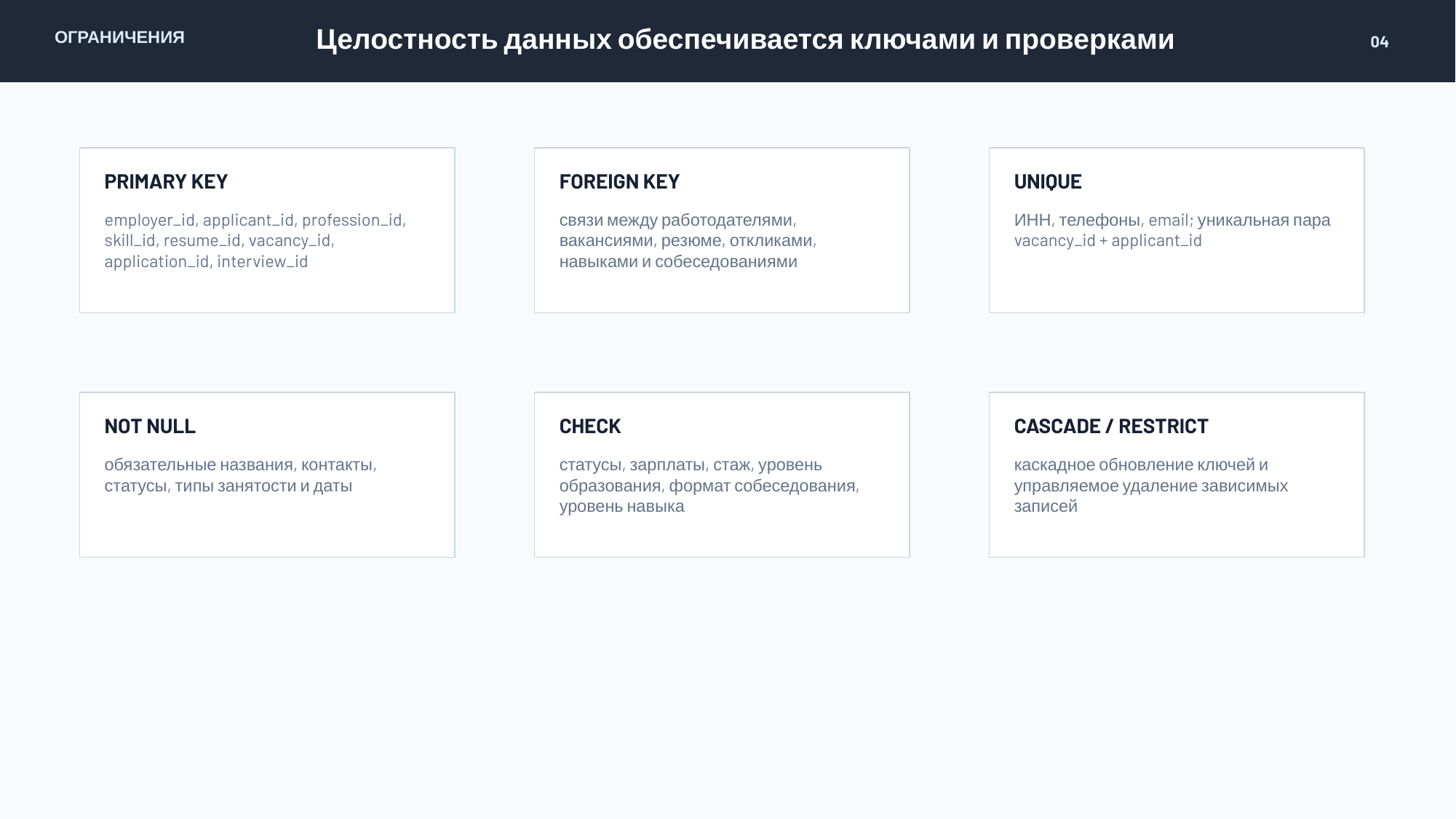

Целостность данных обеспечивается ключами и проверками
ОГРАНИЧЕНИЯ
04

PRIMARY KEY
FOREIGN KEY
UNIQUE
employer_id, applicant_id, profession_id, skill_id, resume_id, vacancy_id, application_id, interview_id
связи между работодателями, вакансиями, резюме, откликами, навыками и собеседованиями
ИНН, телефоны, email; уникальная пара vacancy_id + applicant_id

NOT NULL
CHECK
CASCADE / RESTRICT
обязательные названия, контакты, статусы, типы занятости и даты
статусы, зарплаты, стаж, уровень образования, формат собеседования, уровень навыка
каскадное обновление ключей и управляемое удаление зависимых записей